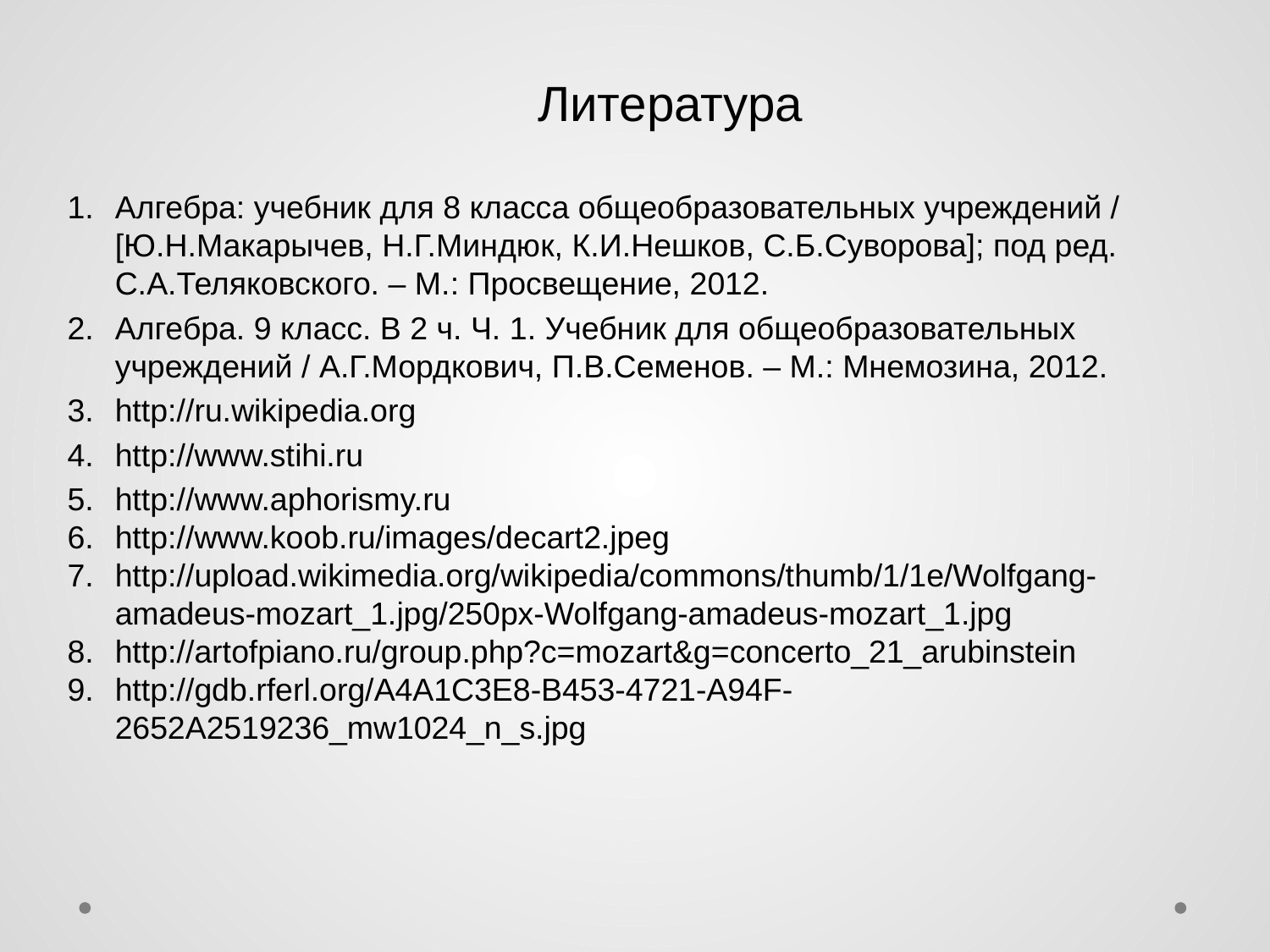

Литература
Алгебра: учебник для 8 класса общеобразовательных учреждений / [Ю.Н.Макарычев, Н.Г.Миндюк, К.И.Нешков, С.Б.Суворова]; под ред. С.А.Теляковского. – М.: Просвещение, 2012.
Алгебра. 9 класс. В 2 ч. Ч. 1. Учебник для общеобразовательных учреждений / А.Г.Мордкович, П.В.Семенов. – М.: Мнемозина, 2012.
http://ru.wikipedia.org
http://www.stihi.ru
http://www.aphorismy.ru
http://www.koob.ru/images/decart2.jpeg
http://upload.wikimedia.org/wikipedia/commons/thumb/1/1e/Wolfgang-amadeus-mozart_1.jpg/250px-Wolfgang-amadeus-mozart_1.jpg
http://artofpiano.ru/group.php?c=mozart&g=concerto_21_arubinstein
http://gdb.rferl.org/A4A1C3E8-B453-4721-A94F-2652A2519236_mw1024_n_s.jpg